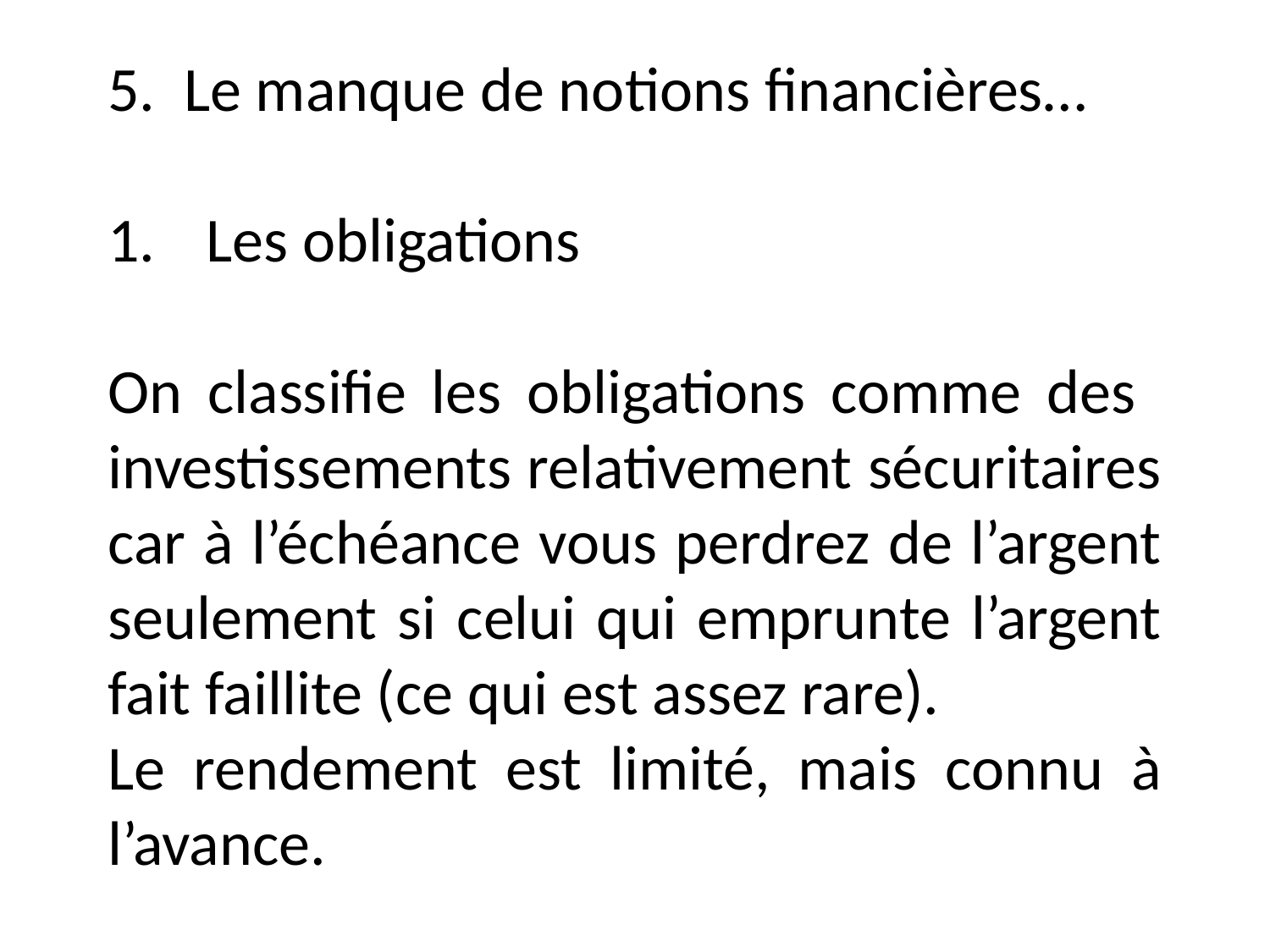

5.  Le manque de notions financières…

Les obligations

On classifie les obligations comme des  investissements relativement sécuritaires car à l’échéance vous perdrez de l’argent seulement si celui qui emprunte l’argent fait faillite (ce qui est assez rare).
Le rendement est limité, mais connu à l’avance.